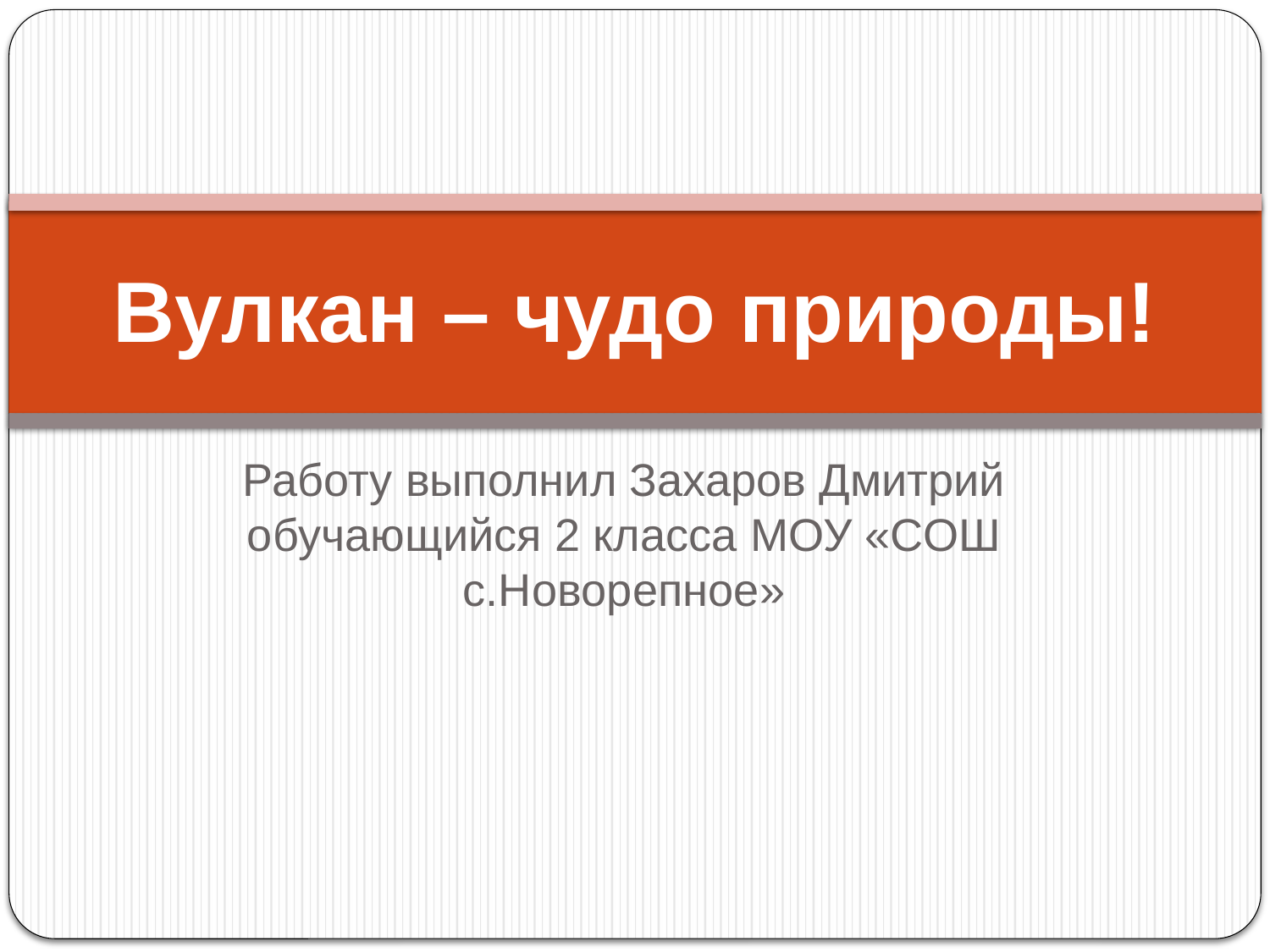

# Вулкан – чудо природы!
Работу выполнил Захаров Дмитрий обучающийся 2 класса МОУ «СОШ с.Новорепное»